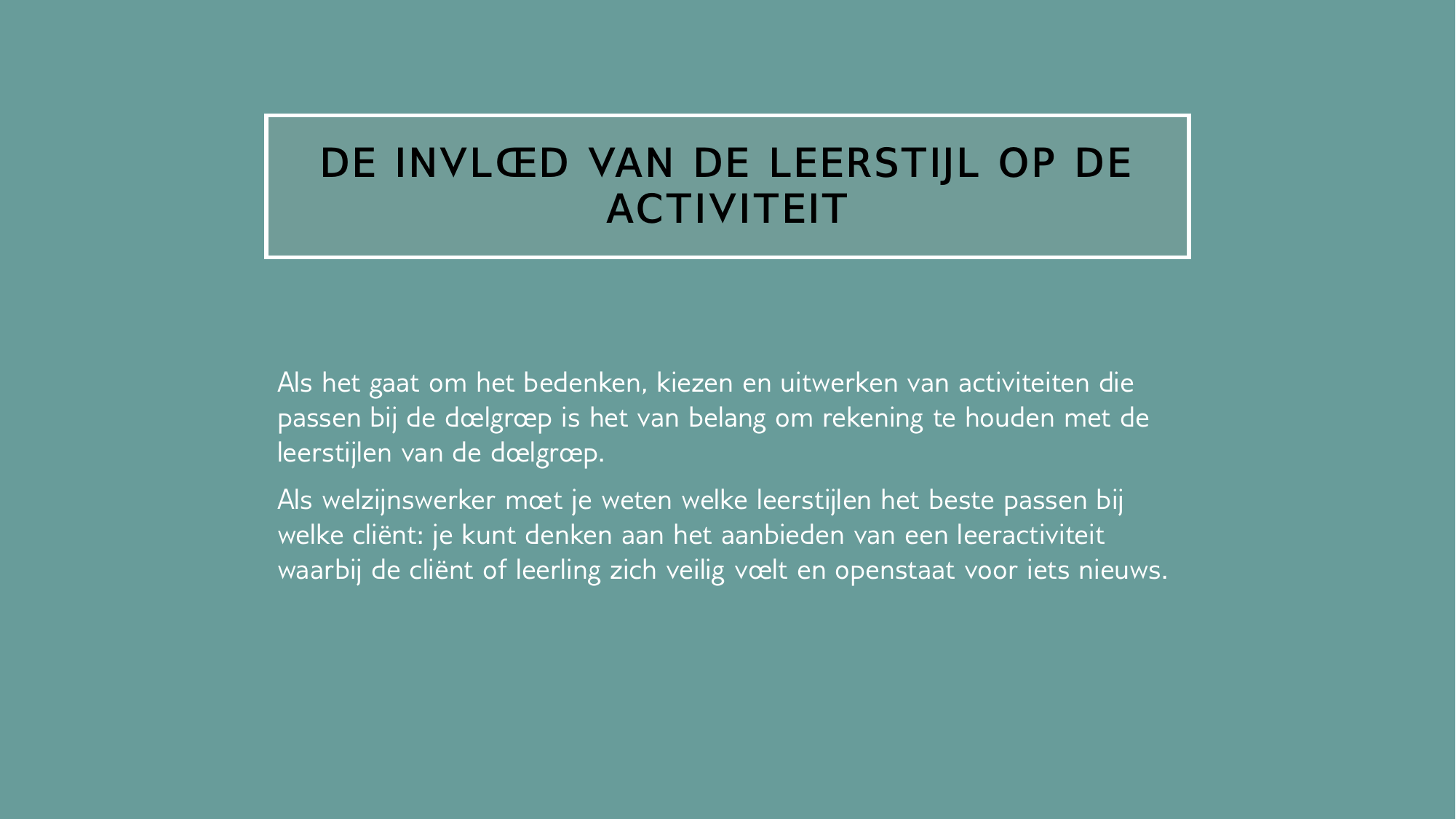

# De invloed van de leerstijl op de activiteit
Als het gaat om het bedenken, kiezen en uitwerken van activiteiten die passen bij de doelgroep is het van belang om rekening te houden met de leerstijlen van de doelgroep.
Als welzijnswerker moet je weten welke leerstijlen het beste passen bij welke cliënt: je kunt denken aan het aanbieden van een leeractiviteit waarbij de cliënt of leerling zich veilig voelt en openstaat voor iets nieuws.